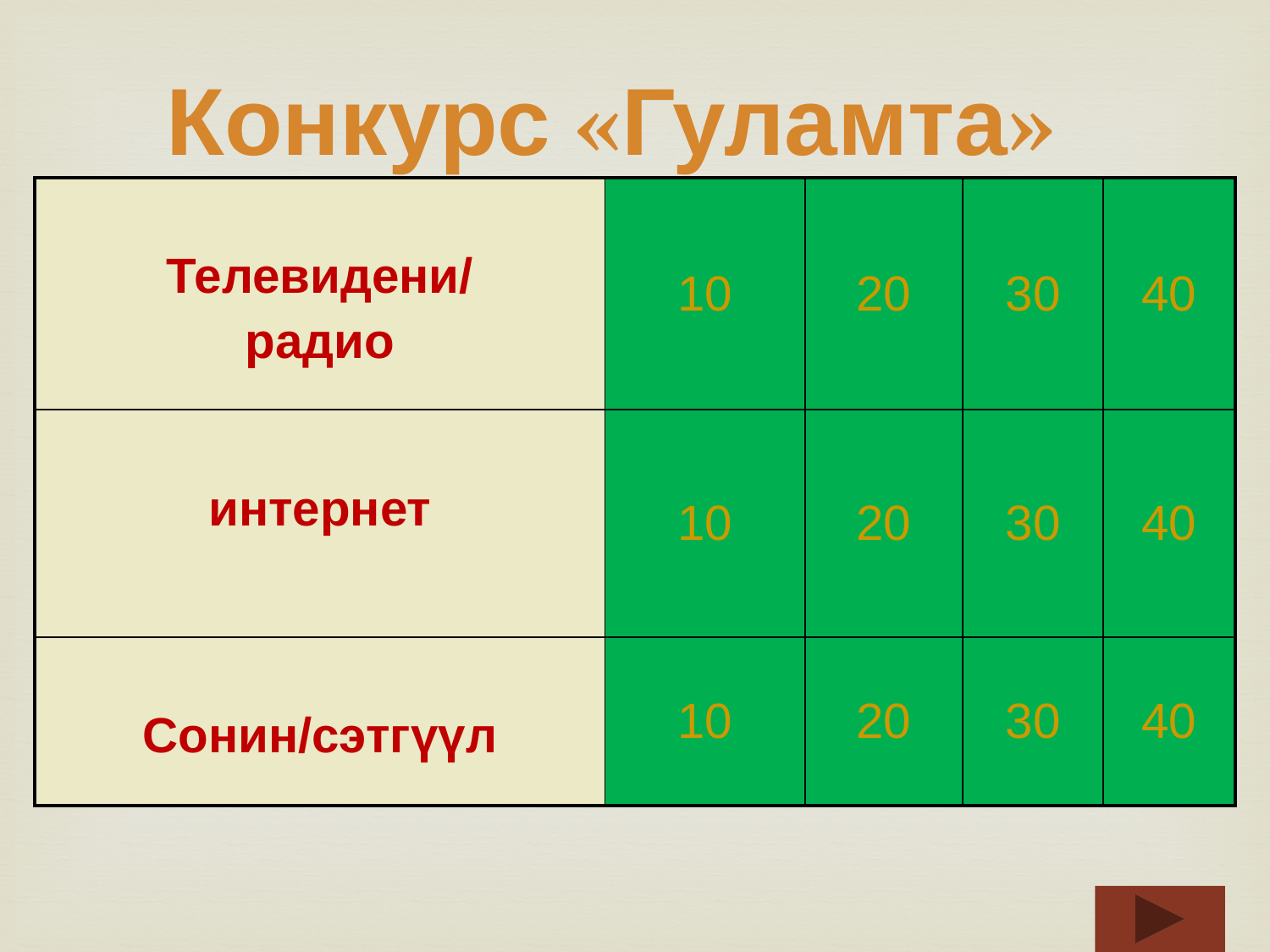

# Конкурс «Гуламта»
| Телевидени/ радио | 10 | 20 | 30 | 40 |
| --- | --- | --- | --- | --- |
| интернет | 10 | 20 | 30 | 40 |
| Сонин/сэтгүүл | 10 | 20 | 30 | 40 |